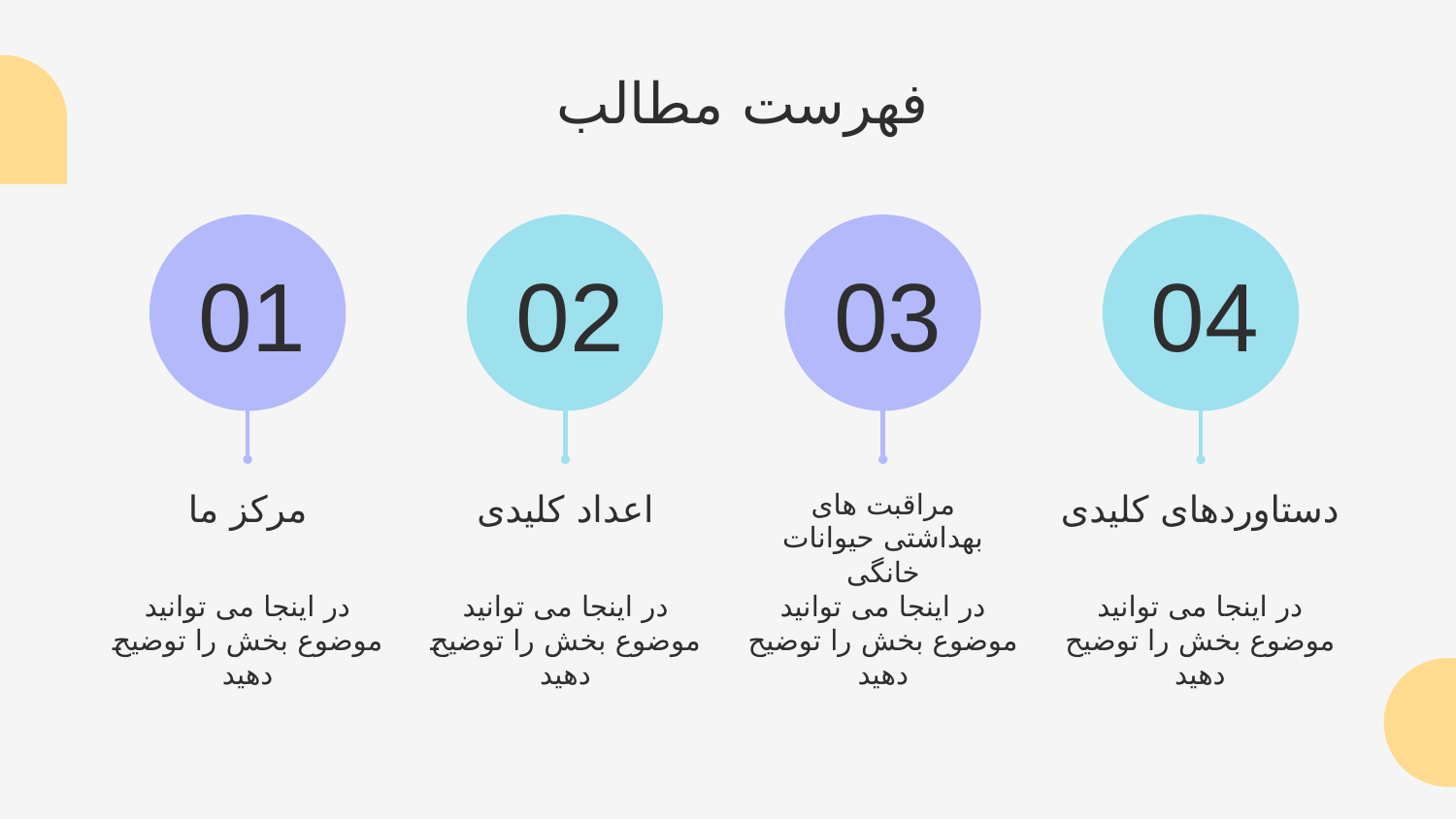

فهرست مطالب

01
02
03
04
مرکز ما
# اعداد کلیدی
مراقبت های بهداشتی حیوانات خانگی
دستاوردهای کلیدی
در اینجا می توانید موضوع بخش را توضیح دهید
در اینجا می توانید موضوع بخش را توضیح دهید
در اینجا می توانید موضوع بخش را توضیح دهید
در اینجا می توانید موضوع بخش را توضیح دهید